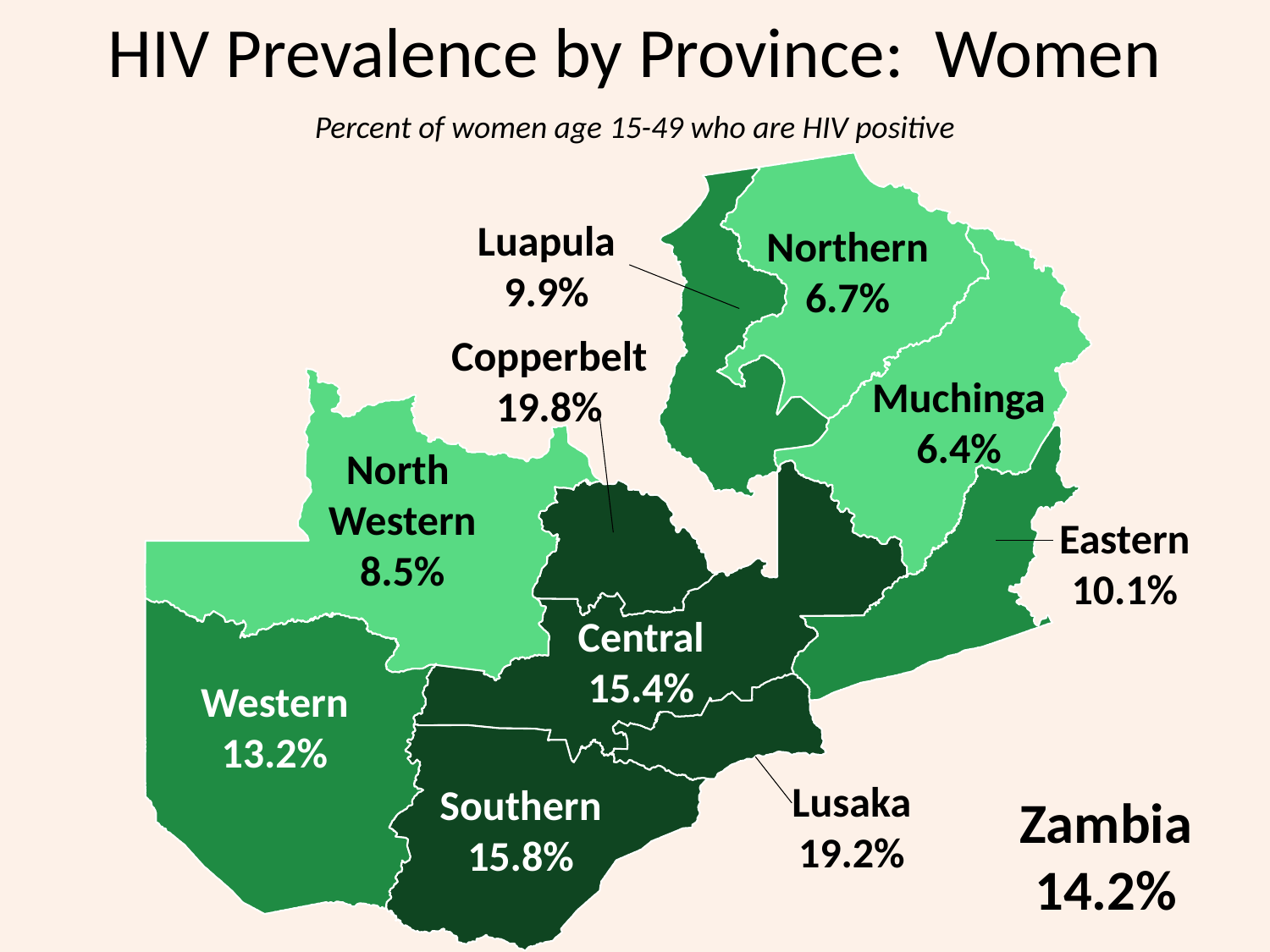

# HIV Prevalence by Province:  Women
Percent of women age 15-49 who are HIV positive

Luapula
9.9%
Northern
6.7%
Copperbelt
19.8%
Muchinga
6.4%
North
Western
8.5%
Eastern
10.1%
Central
15.4%
Western
13.2%

Lusaka
19.2%
Southern
15.8%
Zambia
14.2%